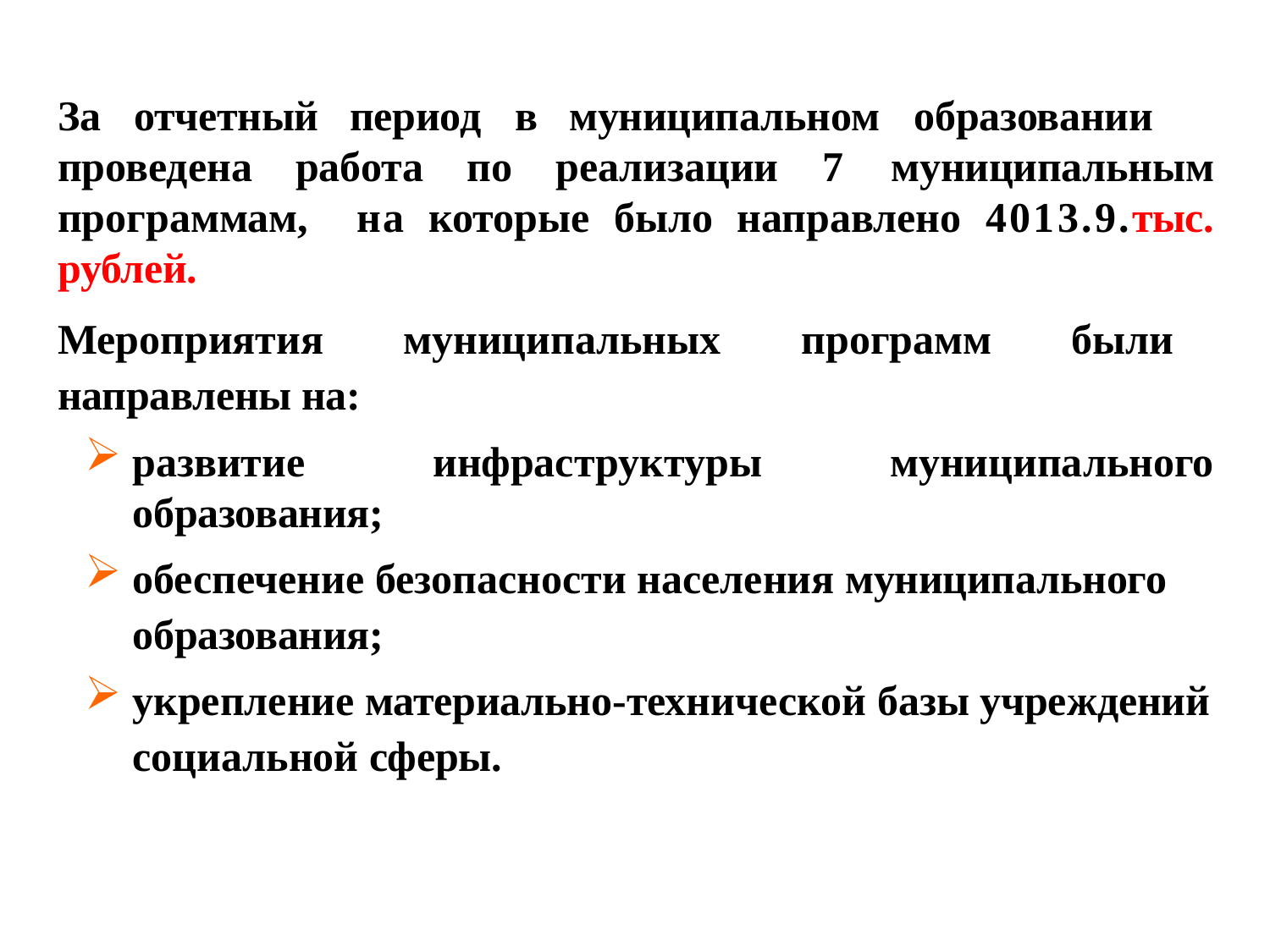

За	отчетный
период	в	муниципальном	образовании
проведена  работа  по  реализации  7  муниципальным программам,  на которые было направлено 4013.9.тыс. рублей.
Мероприятия  муниципальных  программ  были  направлены на:
развитие инфраструктуры муниципального образования;
обеспечение безопасности населения муниципального
образования;
укрепление материально-технической базы учреждений социальной сферы.